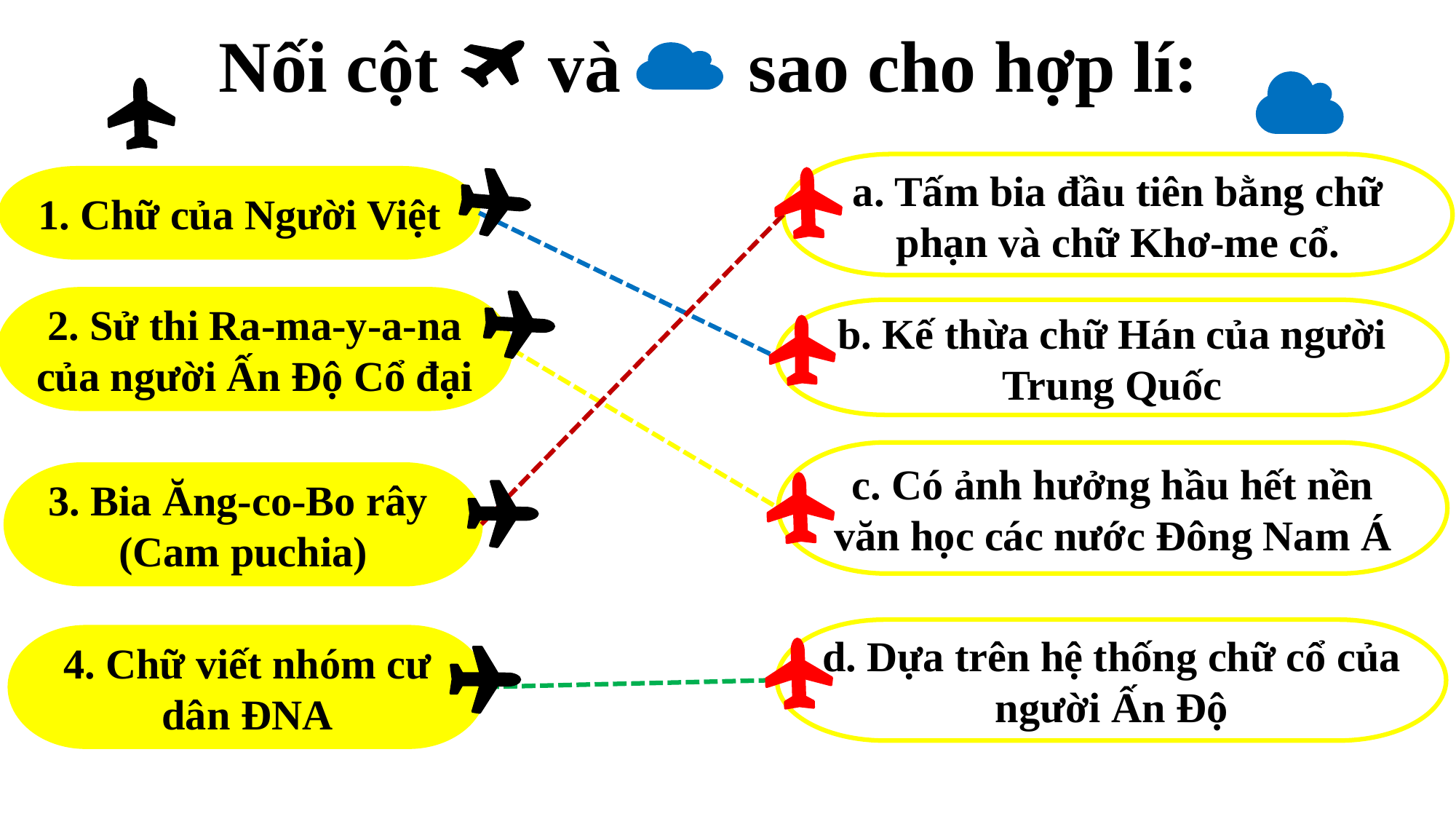

Nối cột      và       sao cho hợp lí:

a. Tấm bia đầu tiên bằng chữ phạn và chữ Khơ-me cổ.
1. Chữ của Người Việt

2. Sử thi Ra-ma-y-a-na của người Ấn Độ Cổ đại

b. Kế thừa chữ Hán của người Trung Quốc

c. Có ảnh hưởng hầu hết nền văn học các nước Đông Nam Á
3. Bia Ăng-co-Bo rây
(Cam puchia)

d. Dựa trên hệ thống chữ cổ của người Ấn Độ
4. Chữ viết nhóm cư dân ĐNA